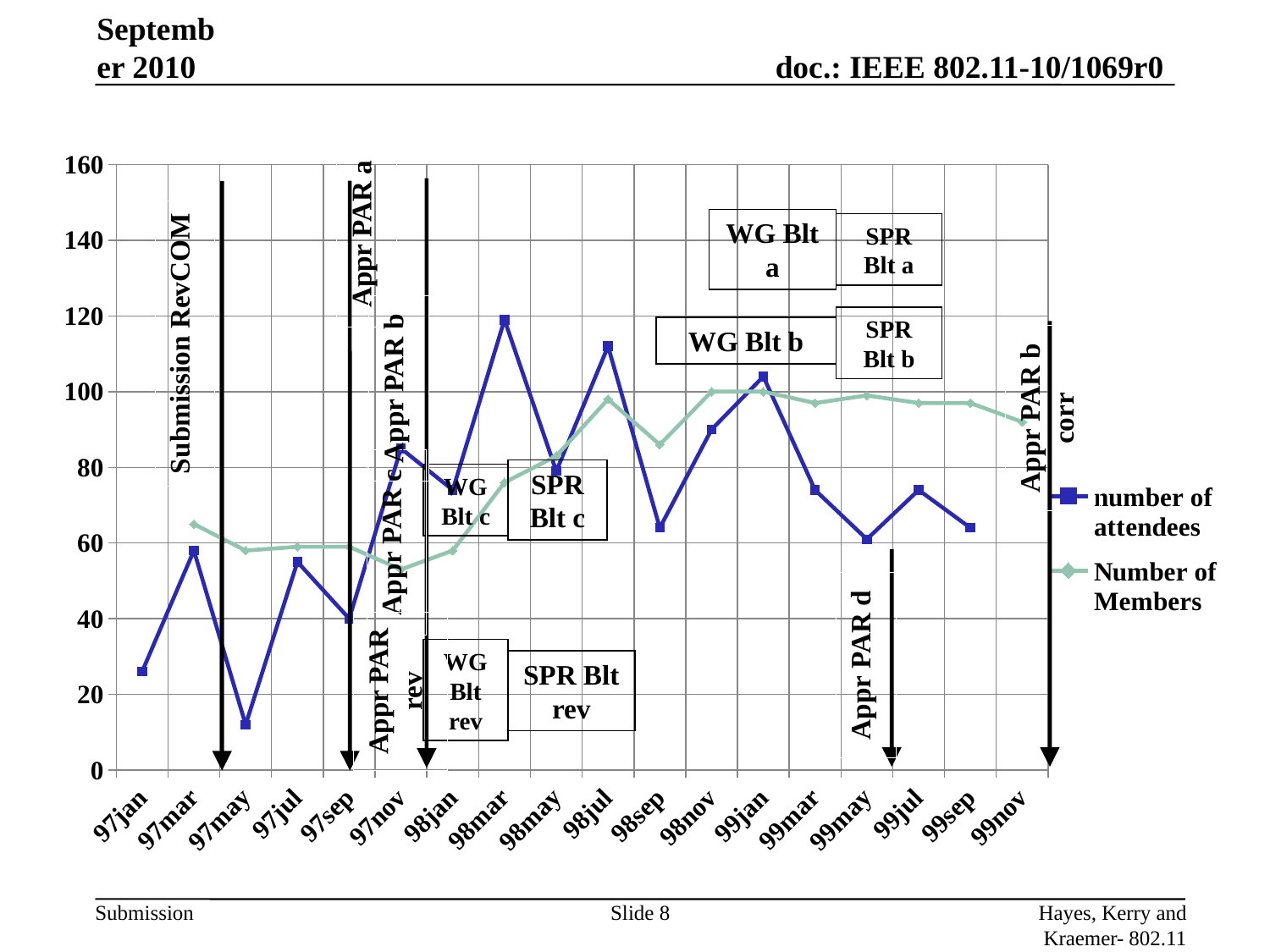

September 2010
#

[unsupported chart]

Appr PAR a

Appr PAR b
Appr PAR c
Appr PAR rev

Submission RevCOM
WG Blt a
WG Blt b
SPR Blt a
SPR Blt b

Appr PAR b corr
SPR Blt c
SPR Blt rev
WG Blt c
WG Blt rev

Appr PAR d
Slide 8
Hayes, Kerry and Kraemer- 802.11 WG Chairs